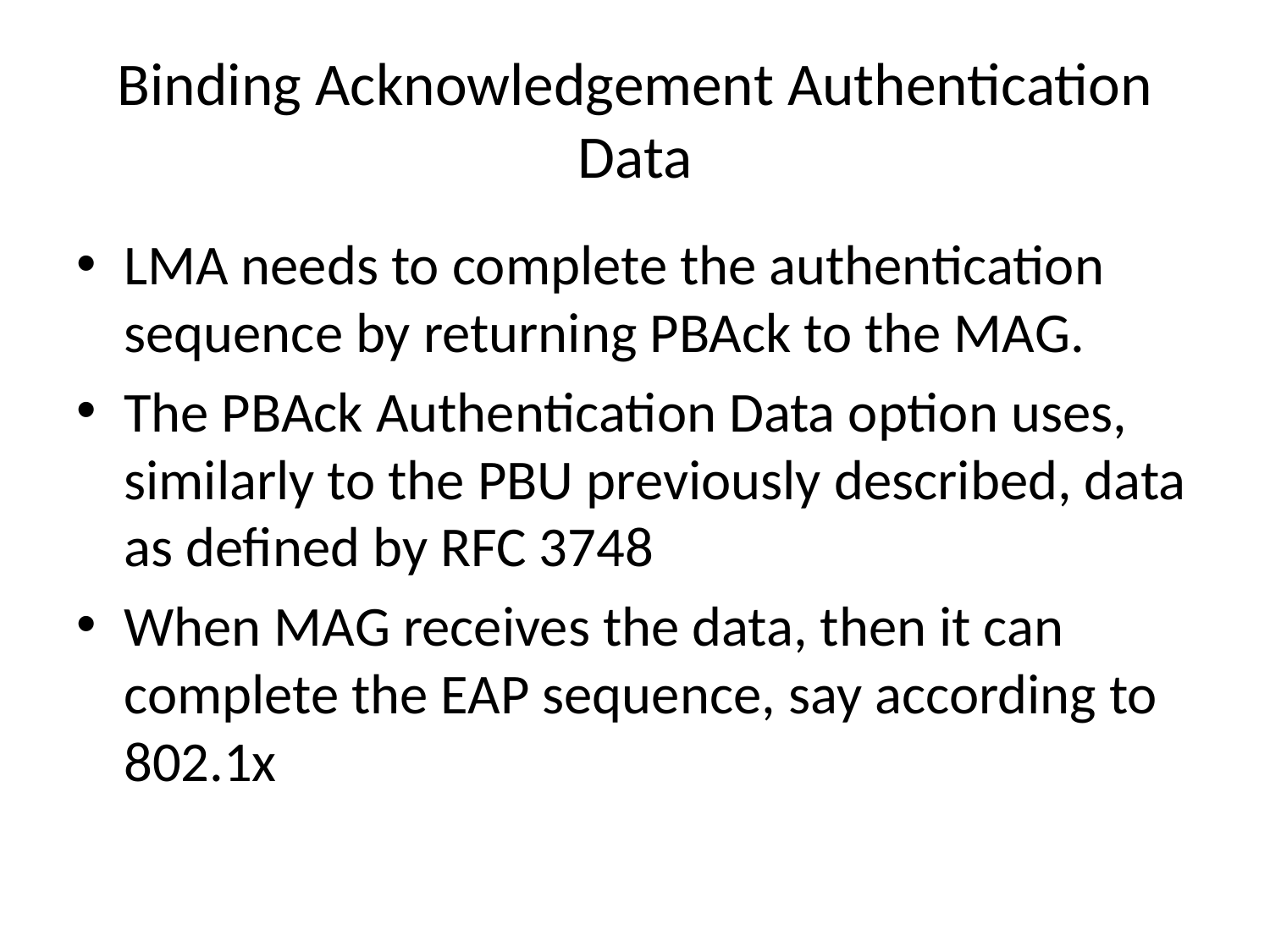

# Binding Acknowledgement Authentication Data
LMA needs to complete the authentication sequence by returning PBAck to the MAG.
The PBAck Authentication Data option uses, similarly to the PBU previously described, data as defined by RFC 3748
When MAG receives the data, then it can complete the EAP sequence, say according to 802.1x